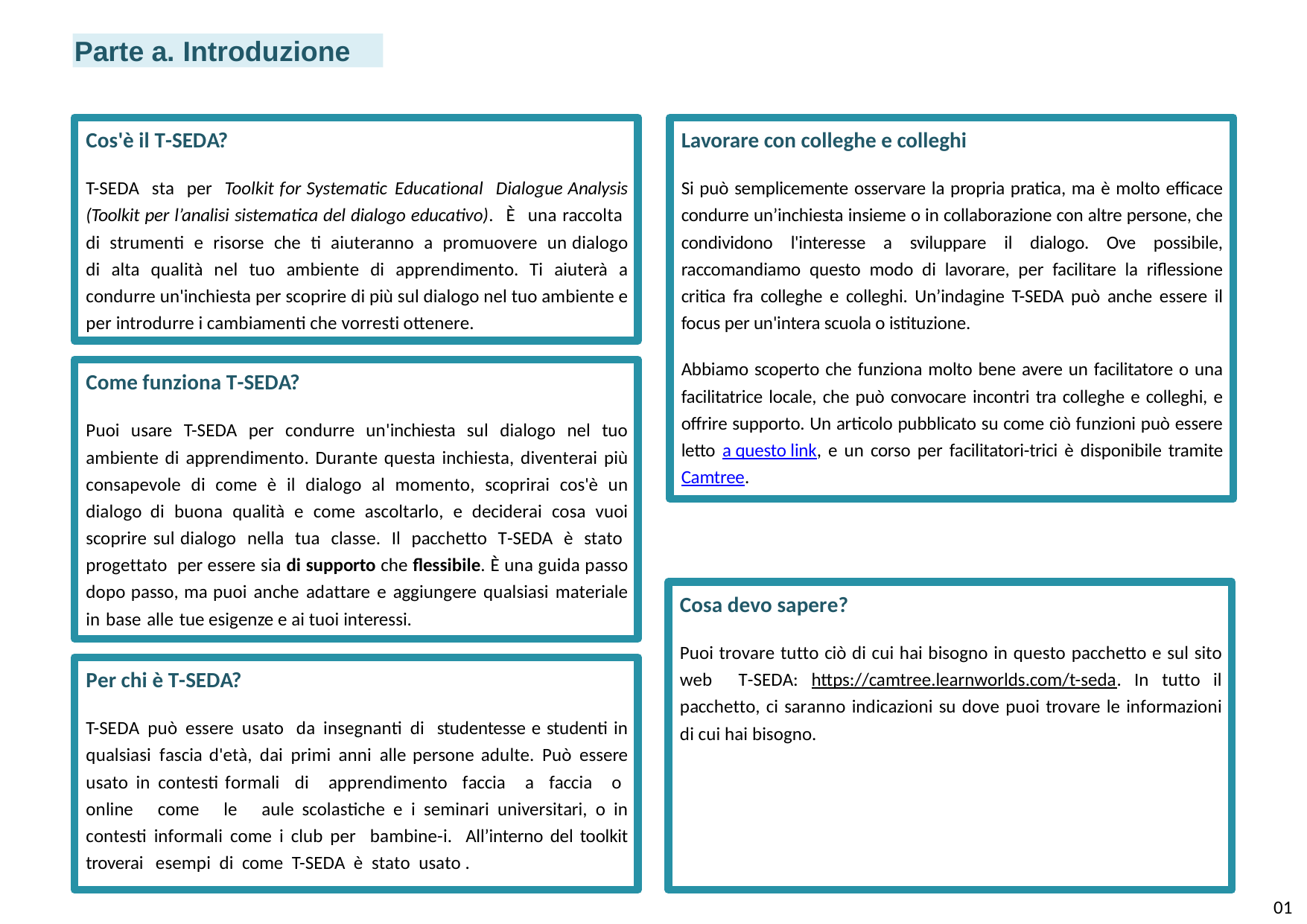

Parte a. Introduzione
Cos'è il T-SEDA?
T-SEDA  sta  per  Toolkit for Systematic Educational  Dialogue Analysis (Toolkit per l’analisi sistematica del dialogo educativo).  È  una raccolta  di  strumenti  e  risorse  che  ti  aiuteranno  a  promuovere  un dialogo di alta qualità nel tuo ambiente di apprendimento. Ti aiuterà a condurre un'inchiesta per scoprire di più sul dialogo nel tuo ambiente e per introdurre i cambiamenti che vorresti ottenere.
Lavorare con colleghe e colleghi
Si può semplicemente osservare la propria pratica, ma è molto efficace condurre un’inchiesta insieme o in collaborazione con altre persone, che condividono l'interesse a sviluppare il dialogo. Ove possibile, raccomandiamo questo modo di lavorare, per facilitare la riflessione critica fra colleghe e colleghi. Un’indagine T-SEDA può anche essere il focus per un'intera scuola o istituzione.
Abbiamo scoperto che funziona molto bene avere un facilitatore o una facilitatrice locale, che può convocare incontri tra colleghe e colleghi, e offrire supporto. Un articolo pubblicato su come ciò funzioni può essere letto a questo link, e un corso per facilitatori-trici è disponibile tramite Camtree.
Come funziona T-SEDA?
Puoi  usare  T-SEDA  per  condurre  un'inchiesta  sul  dialogo  nel  tuo ambiente di apprendimento. Durante questa inchiesta, diventerai più consapevole di come è il dialogo al momento, scoprirai cos'è un dialogo di buona qualità e come ascoltarlo, e deciderai cosa vuoi scoprire sul dialogo  nella  tua  classe.  Il  pacchetto  T-SEDA  è  stato  progettato  per essere sia di supporto che flessibile. È una guida passo dopo passo, ma puoi anche adattare e aggiungere qualsiasi materiale in base alle tue esigenze e ai tuoi interessi.
Cosa devo sapere?
Puoi trovare tutto ciò di cui hai bisogno in questo pacchetto e sul sito web  T-SEDA: https://camtree.learnworlds.com/t-seda. In tutto il pacchetto, ci saranno indicazioni su dove puoi trovare le informazioni di cui hai bisogno.

Per chi è T-SEDA?
T-SEDA può essere usato  da insegnanti di  studentesse e studenti in qualsiasi fascia d'età, dai primi anni alle persone adulte. Può essere usato in contesti formali  di   apprendimento  faccia   a  faccia   o  online   come   le   aule scolastiche e i seminari universitari, o in contesti informali come i club per  bambine-i.  All’interno del toolkit troverai   esempi  di  come  T-SEDA  è  stato  usato .
01